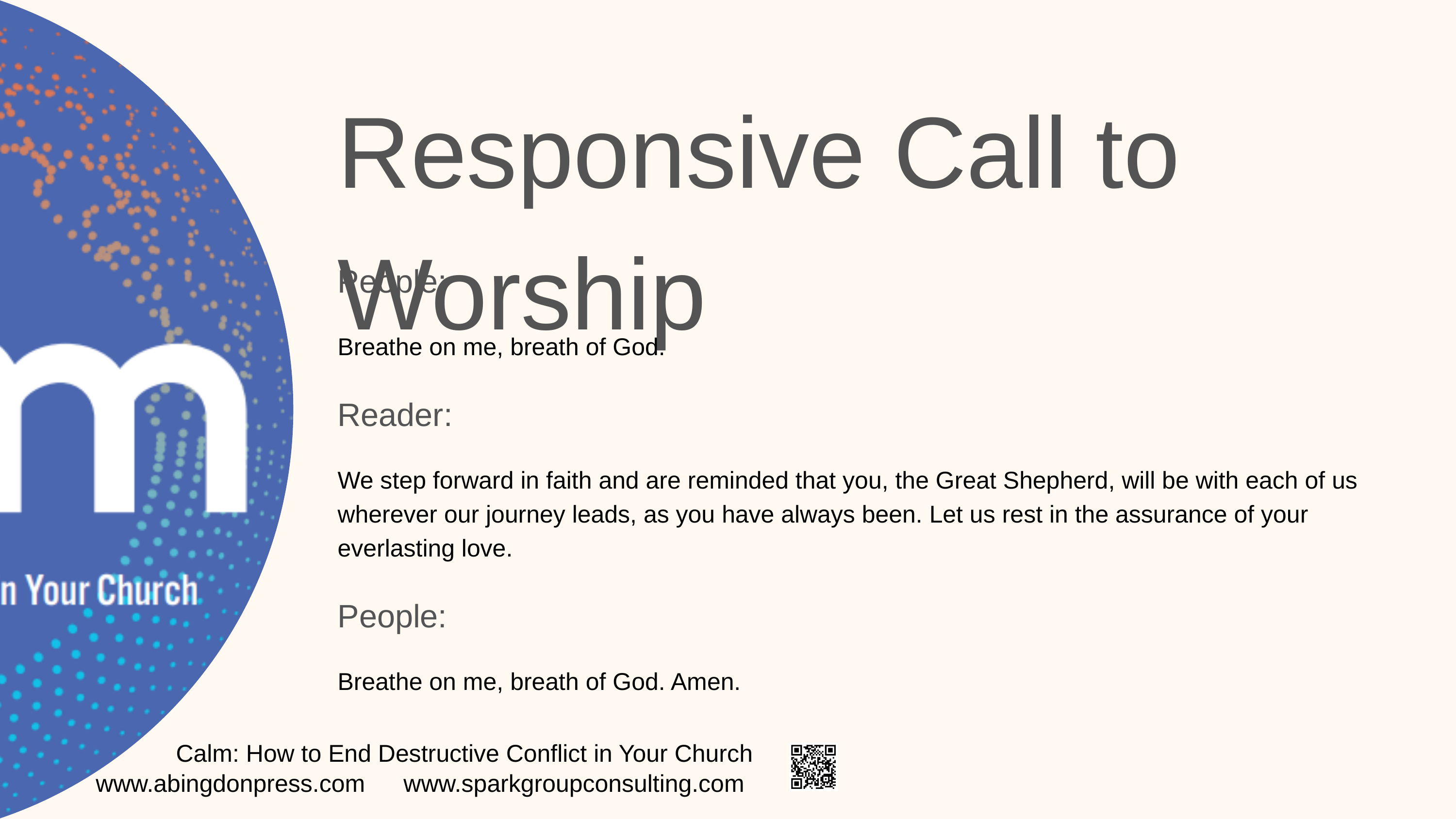

Responsive Call to Worship
People:
Breathe on me, breath of God.
Reader:
We step forward in faith and are reminded that you, the Great Shepherd, will be with each of us wherever our journey leads, as you have always been. Let us rest in the assurance of your everlasting love.
People:
Breathe on me, breath of God. Amen.
Calm: How to End Destructive Conflict in Your Church

www.abingdonpress.com
www.sparkgroupconsulting.com